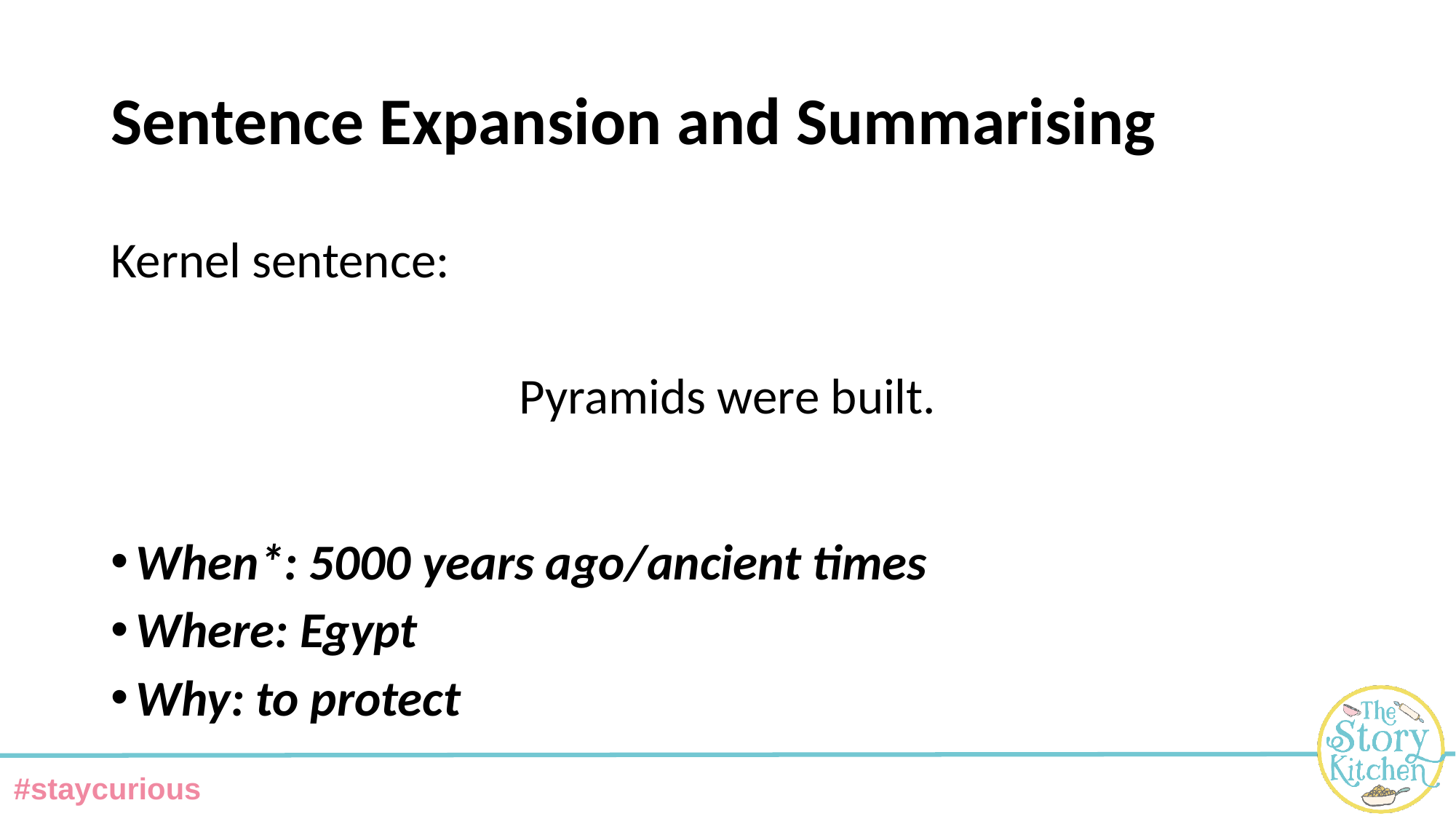

# Sentence Expansion and Summarising
Kernel sentence:

Pyramids were built.

When*: 5000 years ago/ancient times
Where: Egypt
Why: to protect